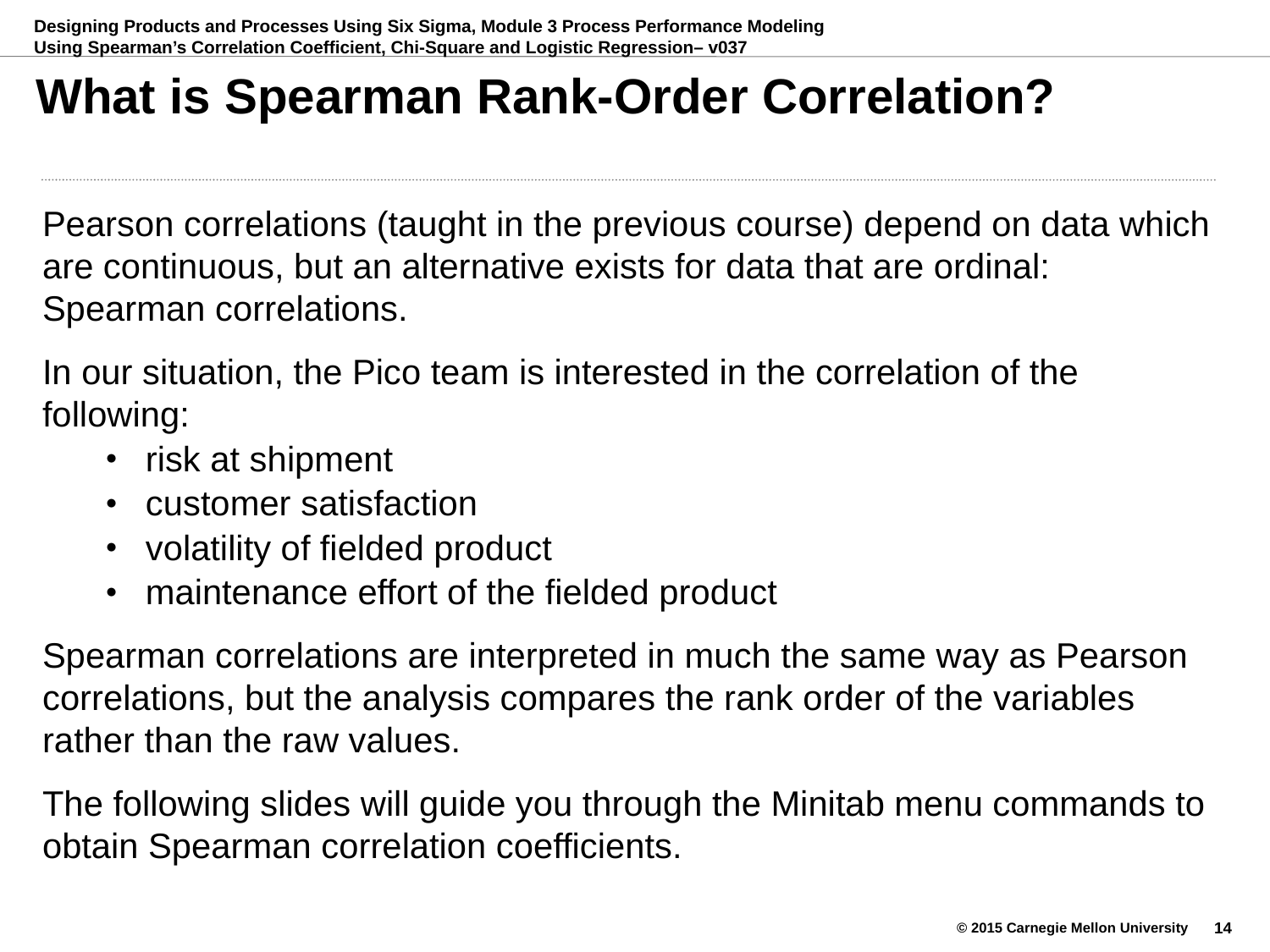

# What is Spearman Rank-Order Correlation?
Pearson correlations (taught in the previous course) depend on data which are continuous, but an alternative exists for data that are ordinal: Spearman correlations.
In our situation, the Pico team is interested in the correlation of the following:
risk at shipment
customer satisfaction
volatility of fielded product
maintenance effort of the fielded product
Spearman correlations are interpreted in much the same way as Pearson correlations, but the analysis compares the rank order of the variables rather than the raw values.
The following slides will guide you through the Minitab menu commands to obtain Spearman correlation coefficients.